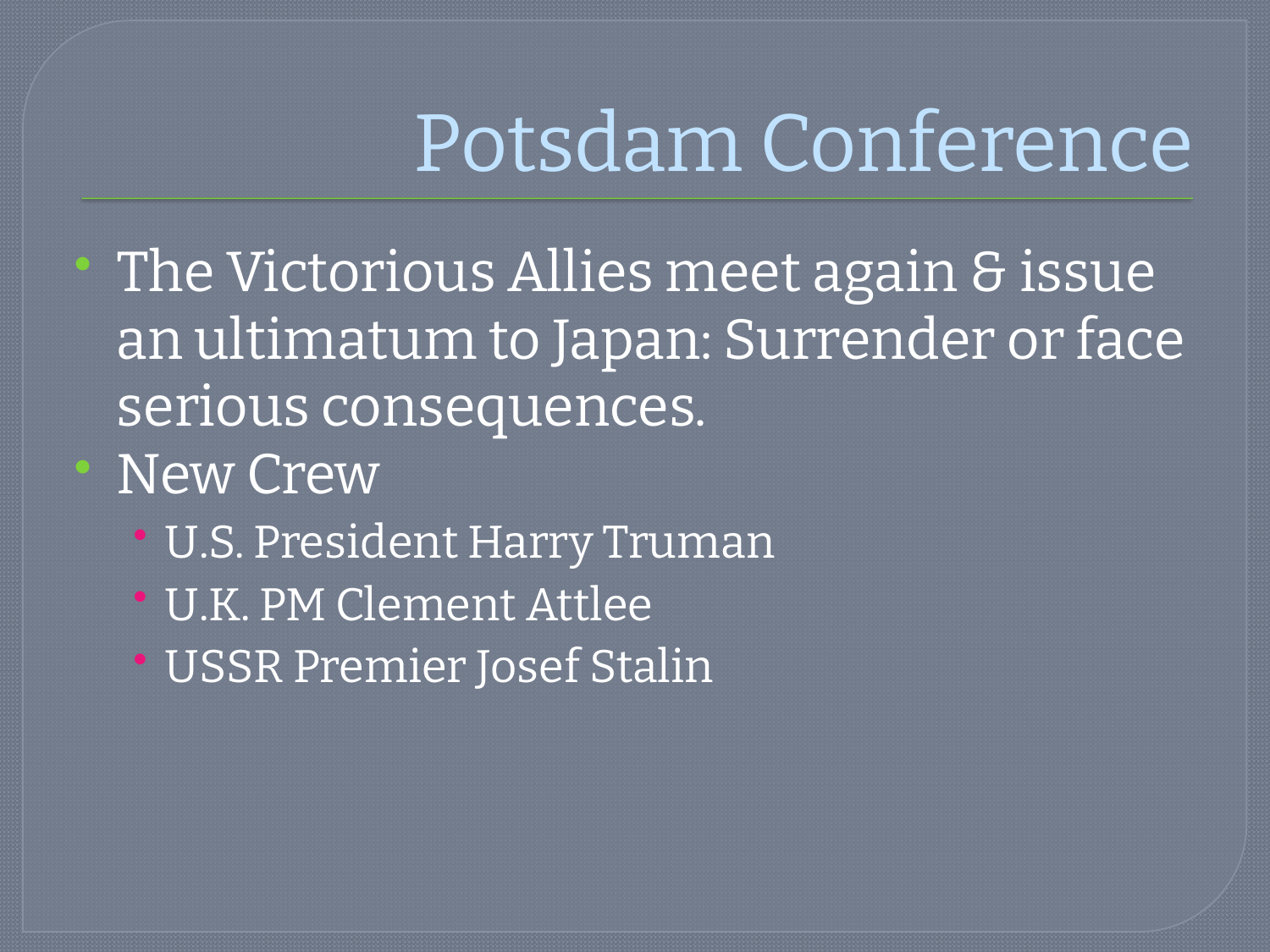

# Potsdam Conference
The Victorious Allies meet again & issue an ultimatum to Japan: Surrender or face serious consequences.
New Crew
U.S. President Harry Truman
U.K. PM Clement Attlee
USSR Premier Josef Stalin